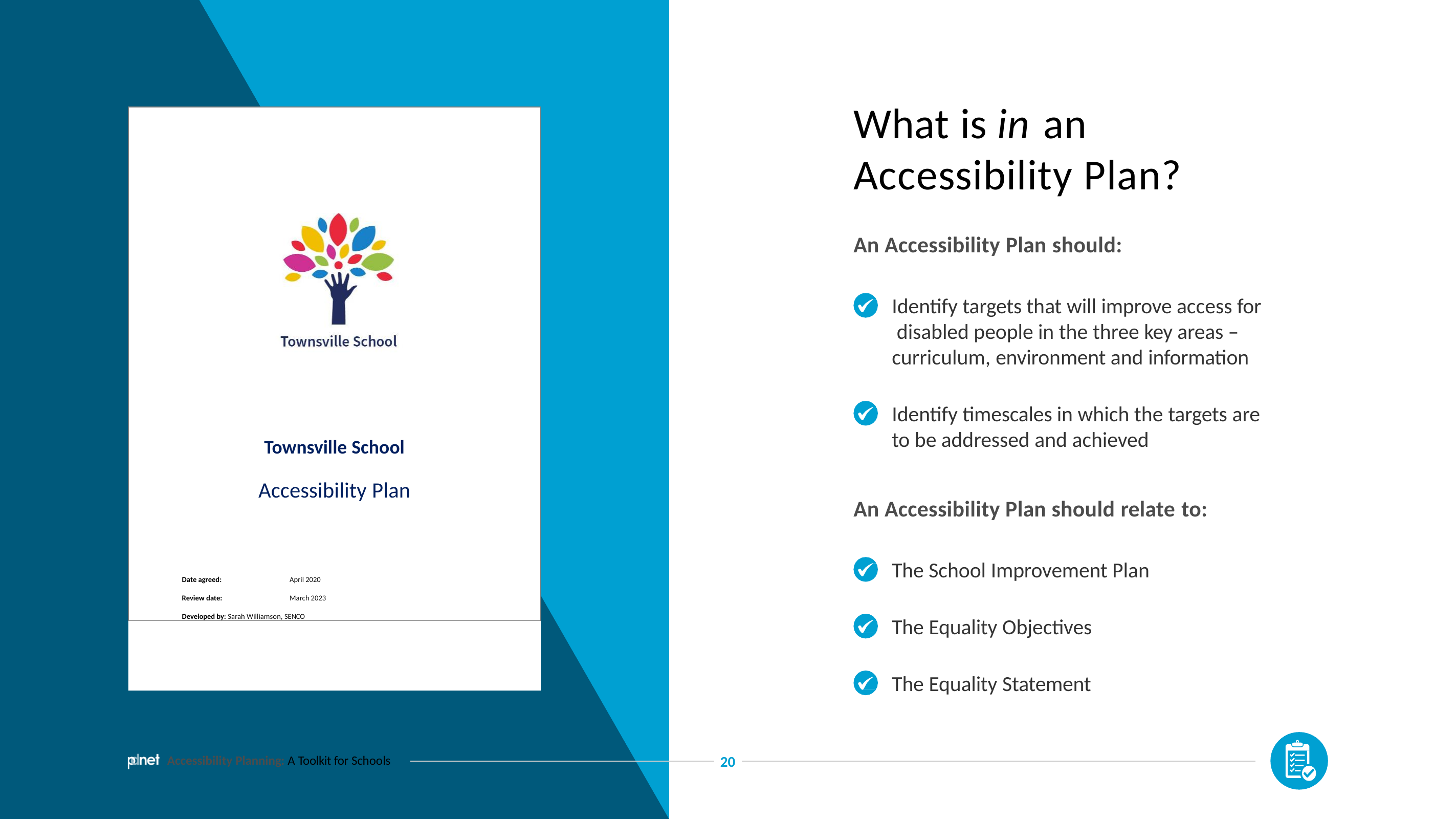

# What is in an
Accessibility Plan?

Townsville School

Accessibility Plan

Date agreed:	April 2020

Review date:	March 2023

Developed by: Sarah Williamson, SENCO

An Accessibility Plan should:
Identify targets that will improve access for  disabled people in the three key areas –  curriculum, environment and information

Identify timescales in which the targets are
to be addressed and achieved

An Accessibility Plan should relate to:
The School Improvement Plan

The Equality Objectives

The Equality Statement

Accessibility Planning: A Toolkit for Schools
20